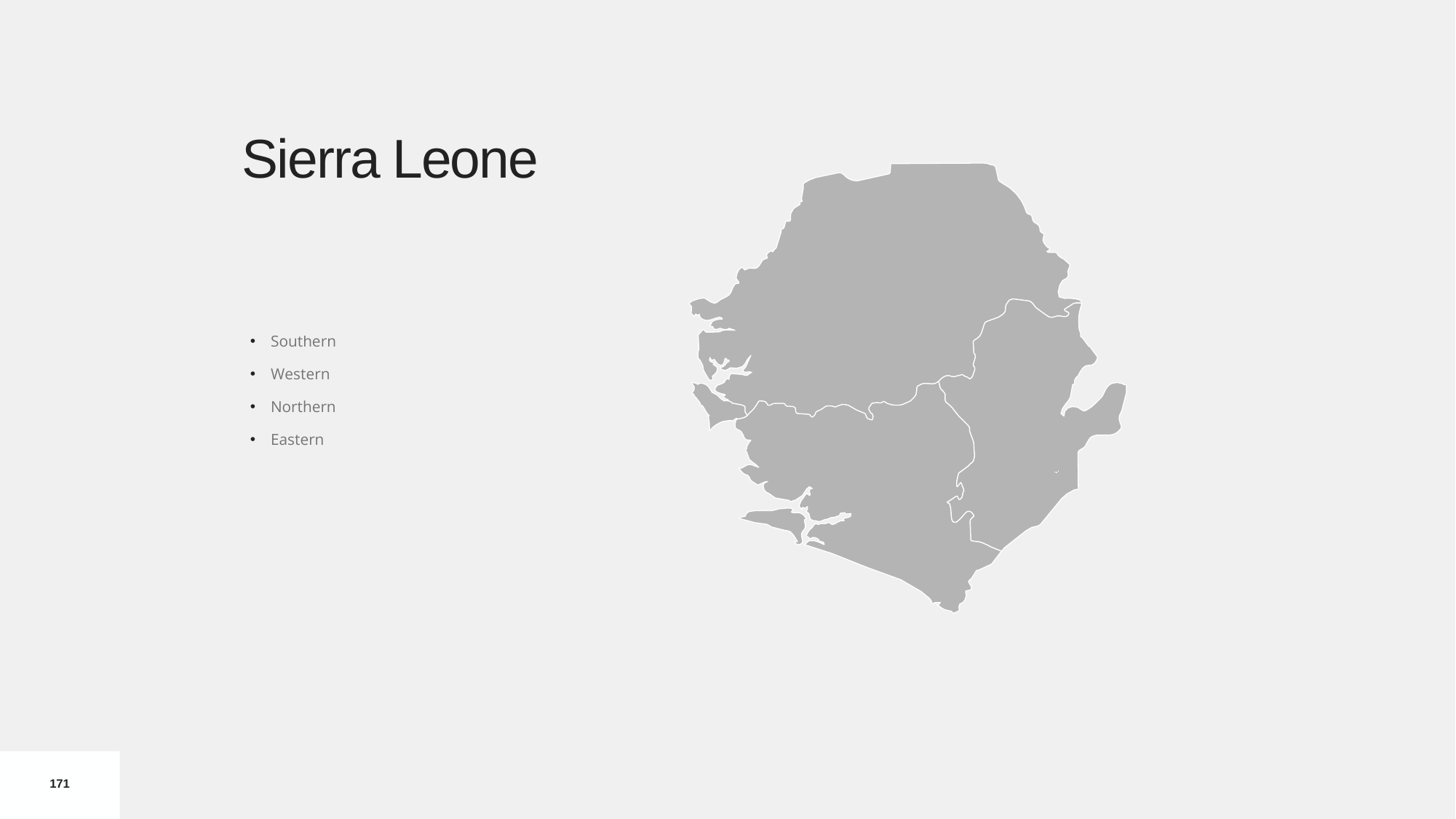

# Sierra Leone

Southern
Western
Northern
Eastern